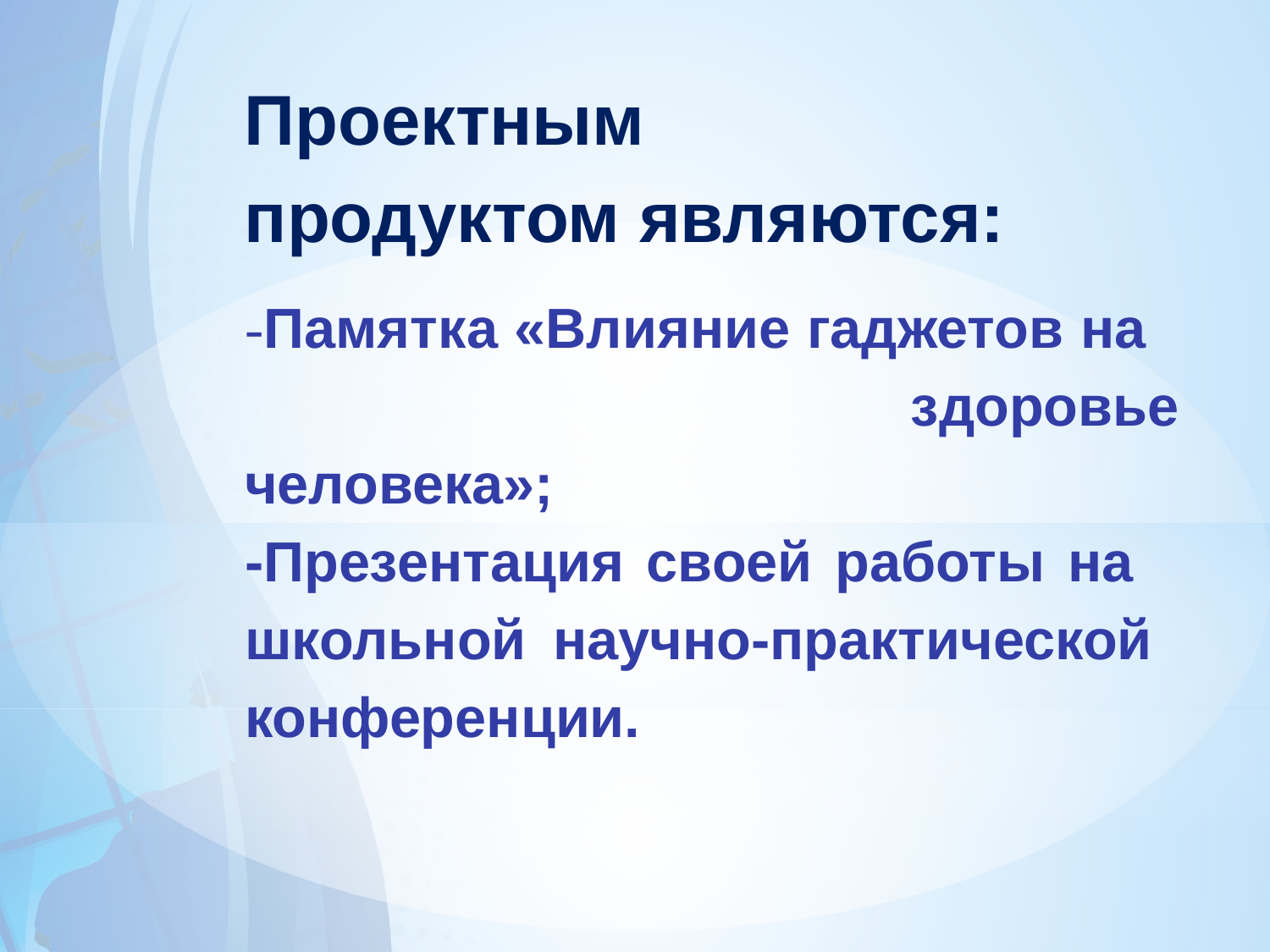

Проектным продуктом являются:
-Памятка «Влияние гаджетов на                           здоровье человека»;
-Презентация своей работы на   школьной научно-практической  конференции.